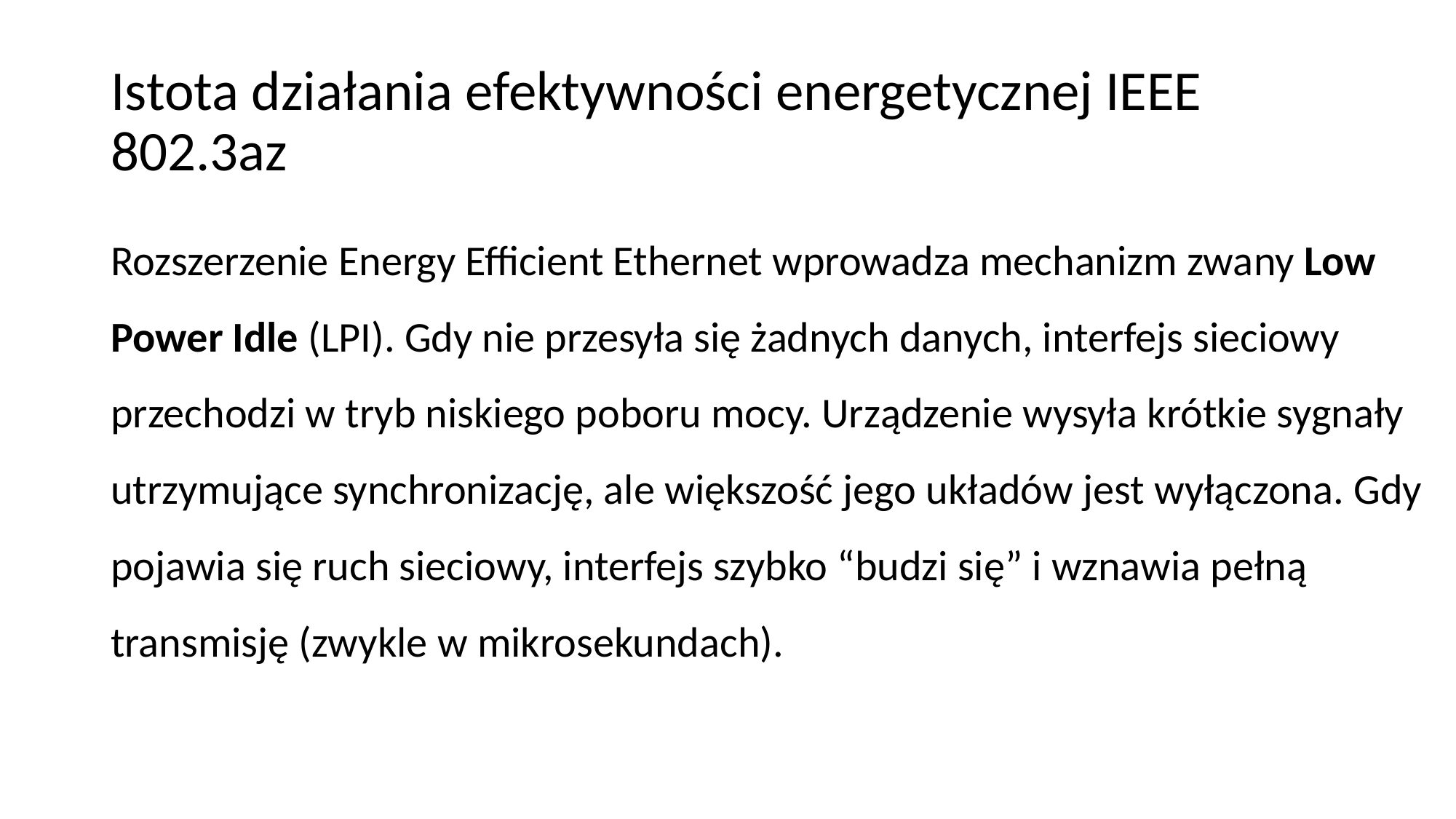

# Istota działania efektywności energetycznej IEEE 802.3az
Rozszerzenie Energy Efficient Ethernet wprowadza mechanizm zwany Low Power Idle (LPI). Gdy nie przesyła się żadnych danych, interfejs sieciowy przechodzi w tryb niskiego poboru mocy. Urządzenie wysyła krótkie sygnały utrzymujące synchronizację, ale większość jego układów jest wyłączona. Gdy pojawia się ruch sieciowy, interfejs szybko “budzi się” i wznawia pełną transmisję (zwykle w mikrosekundach).